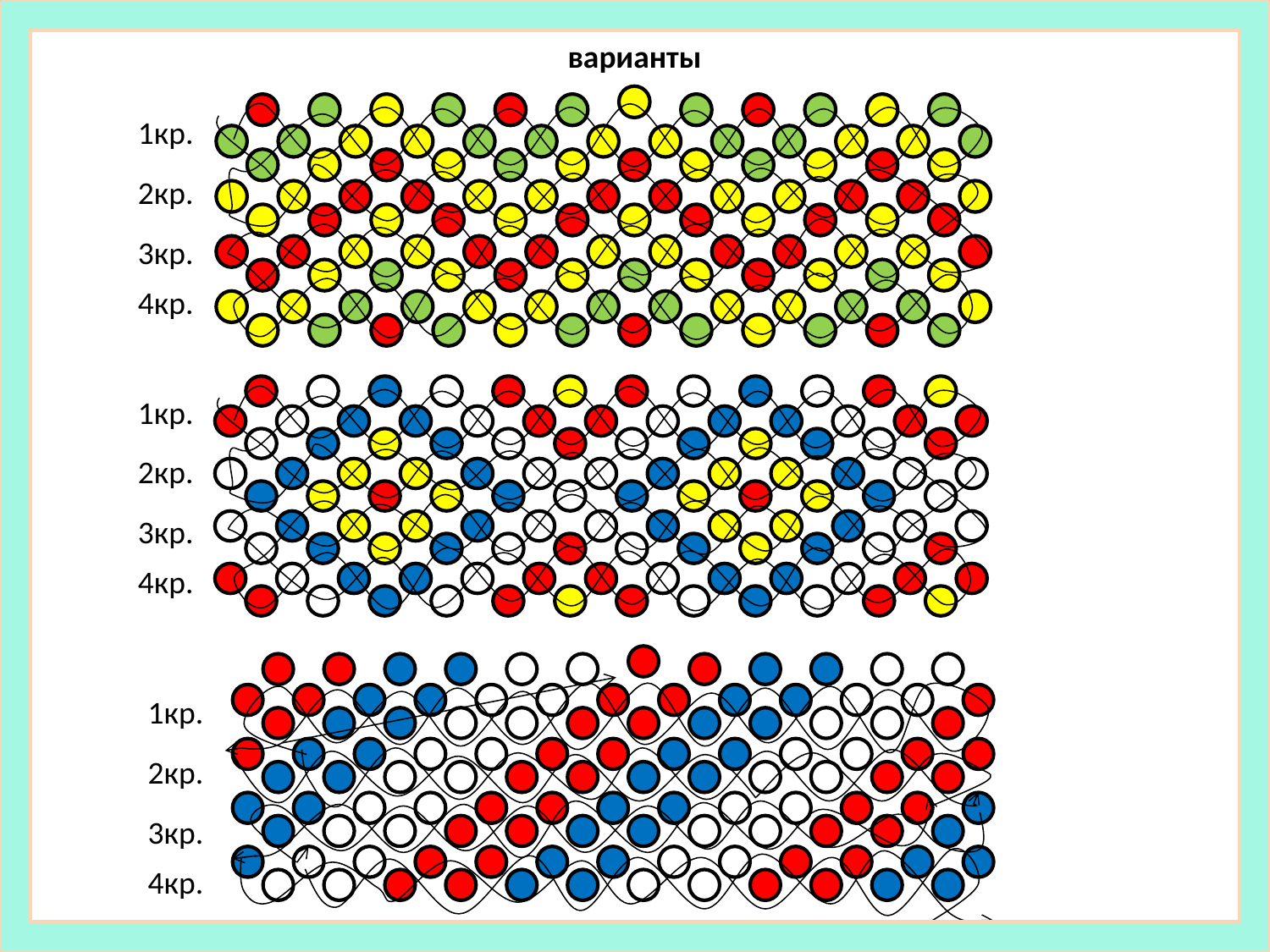

# варианты

1кр.

2кр.

3кр.

4кр.

1кр.

2кр.

3кр.

4кр.

1кр.
2кр.

3кр.

4кр.